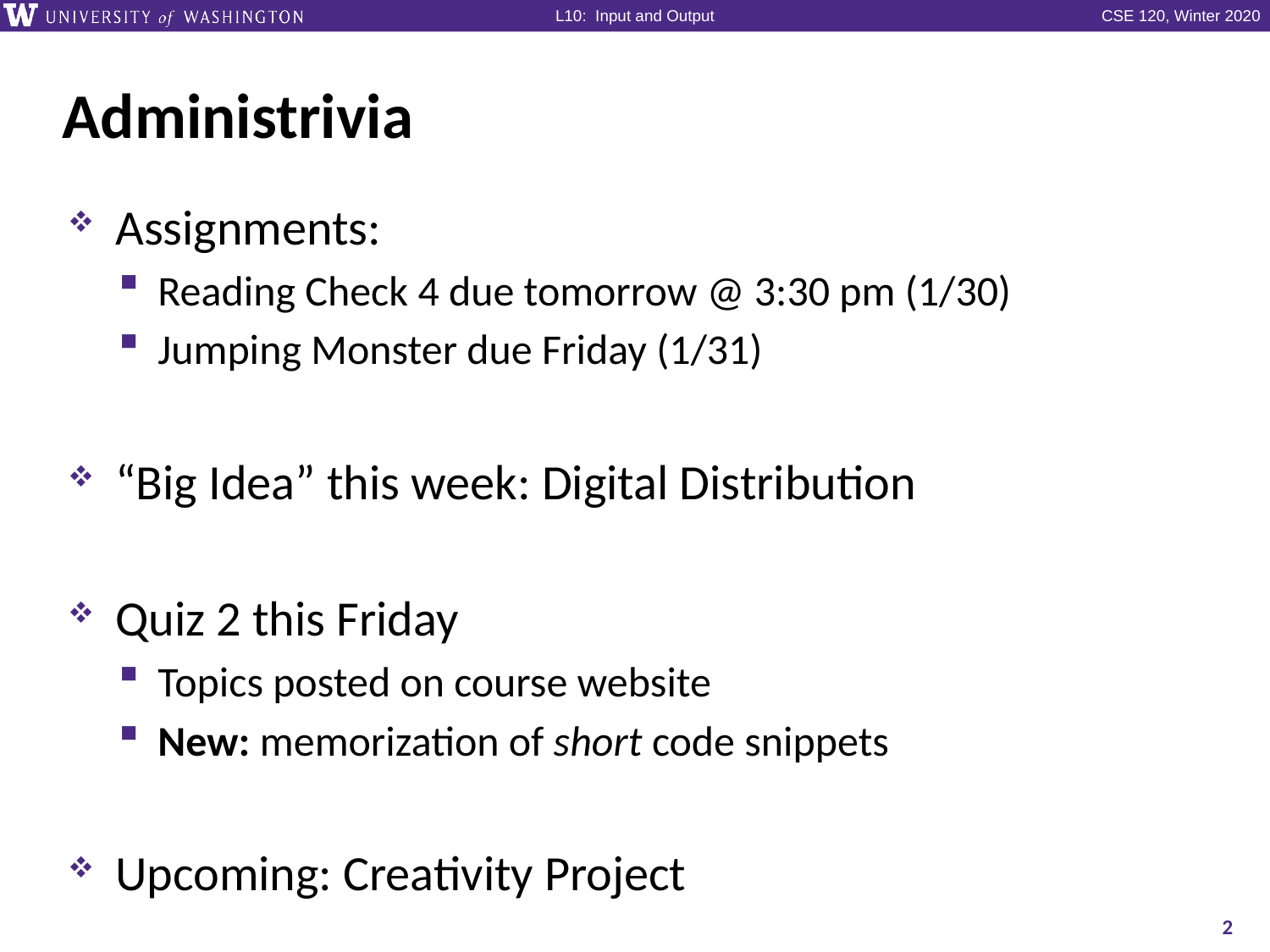

# Administrivia
Assignments:
Reading Check 4 due tomorrow @ 3:30 pm (1/30)
Jumping Monster due Friday (1/31)

“Big Idea” this week: Digital Distribution

Quiz 2 this Friday
Topics posted on course website
New: memorization of short code snippets

Upcoming: Creativity Project
2